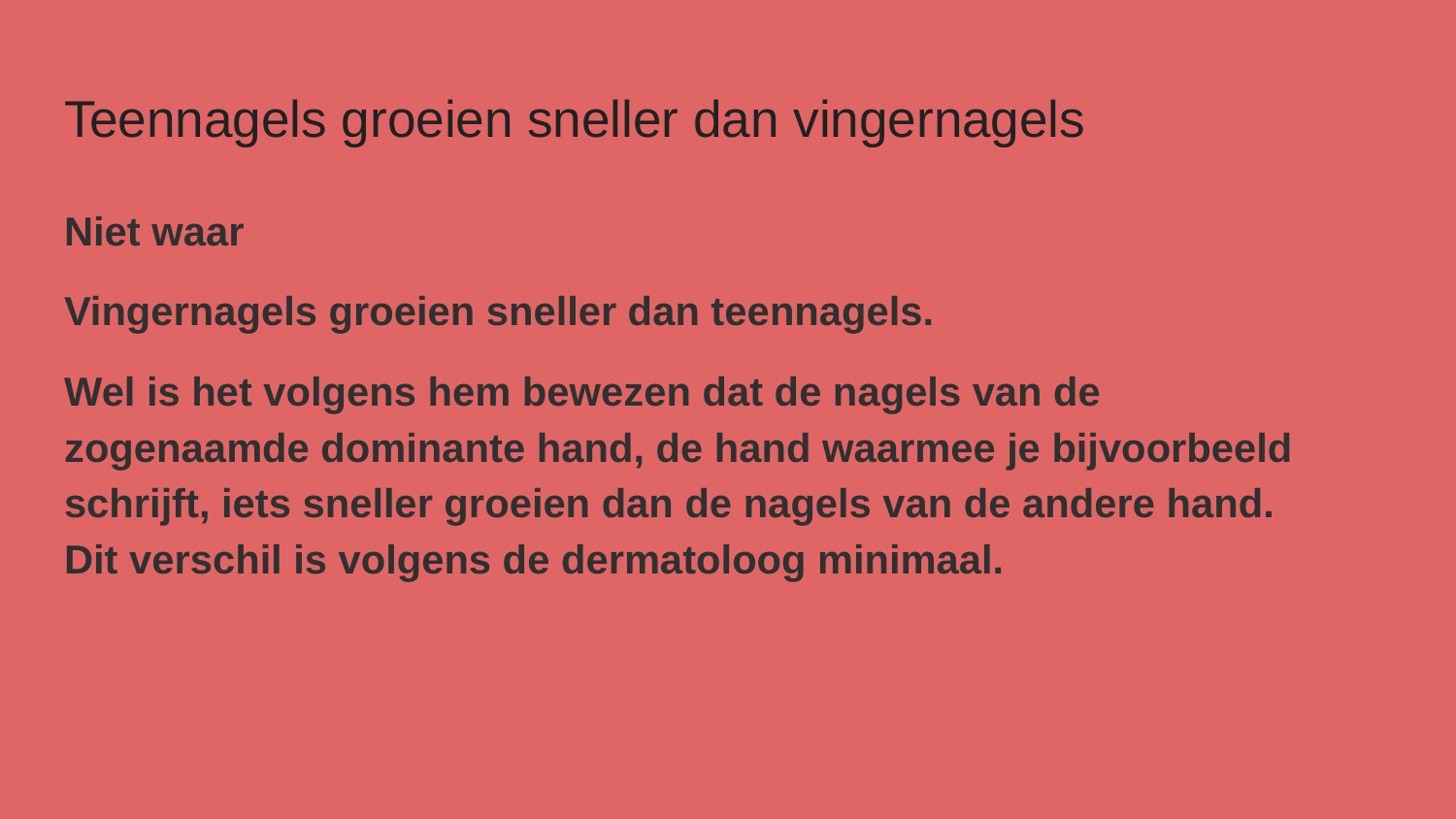

# Teennagels groeien sneller dan vingernagels
Niet waar
Vingernagels groeien sneller dan teennagels.
Wel is het volgens hem bewezen dat de nagels van de zogenaamde dominante hand, de hand waarmee je bijvoorbeeld schrijft, iets sneller groeien dan de nagels van de andere hand. Dit verschil is volgens de dermatoloog minimaal.